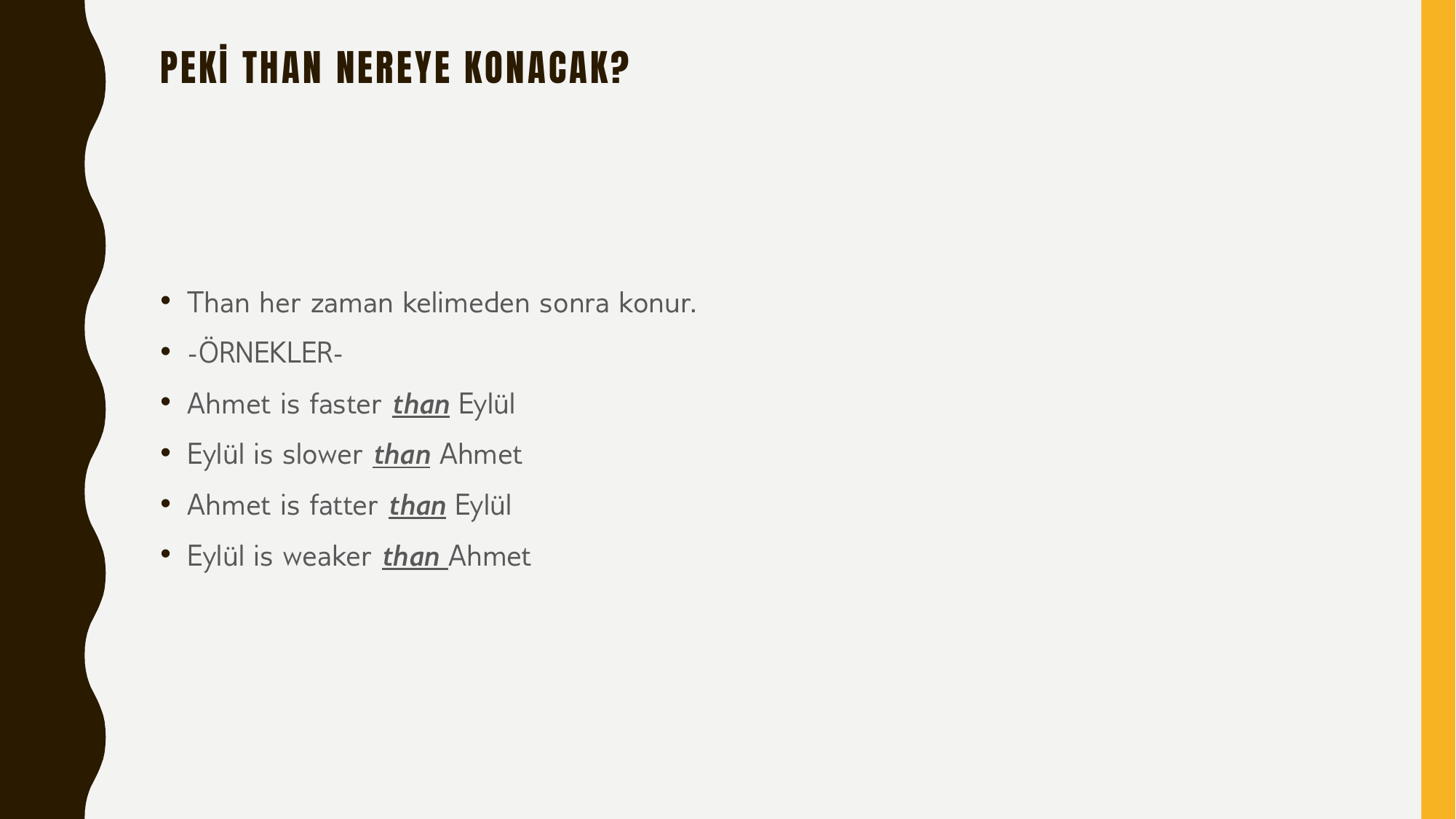

# Peki than nereye konacak?
Than her zaman kelimeden sonra konur.
-ÖRNEKLER-
Ahmet is faster than Eylül
Eylül is slower than Ahmet
Ahmet is fatter than Eylül
Eylül is weaker than Ahmet